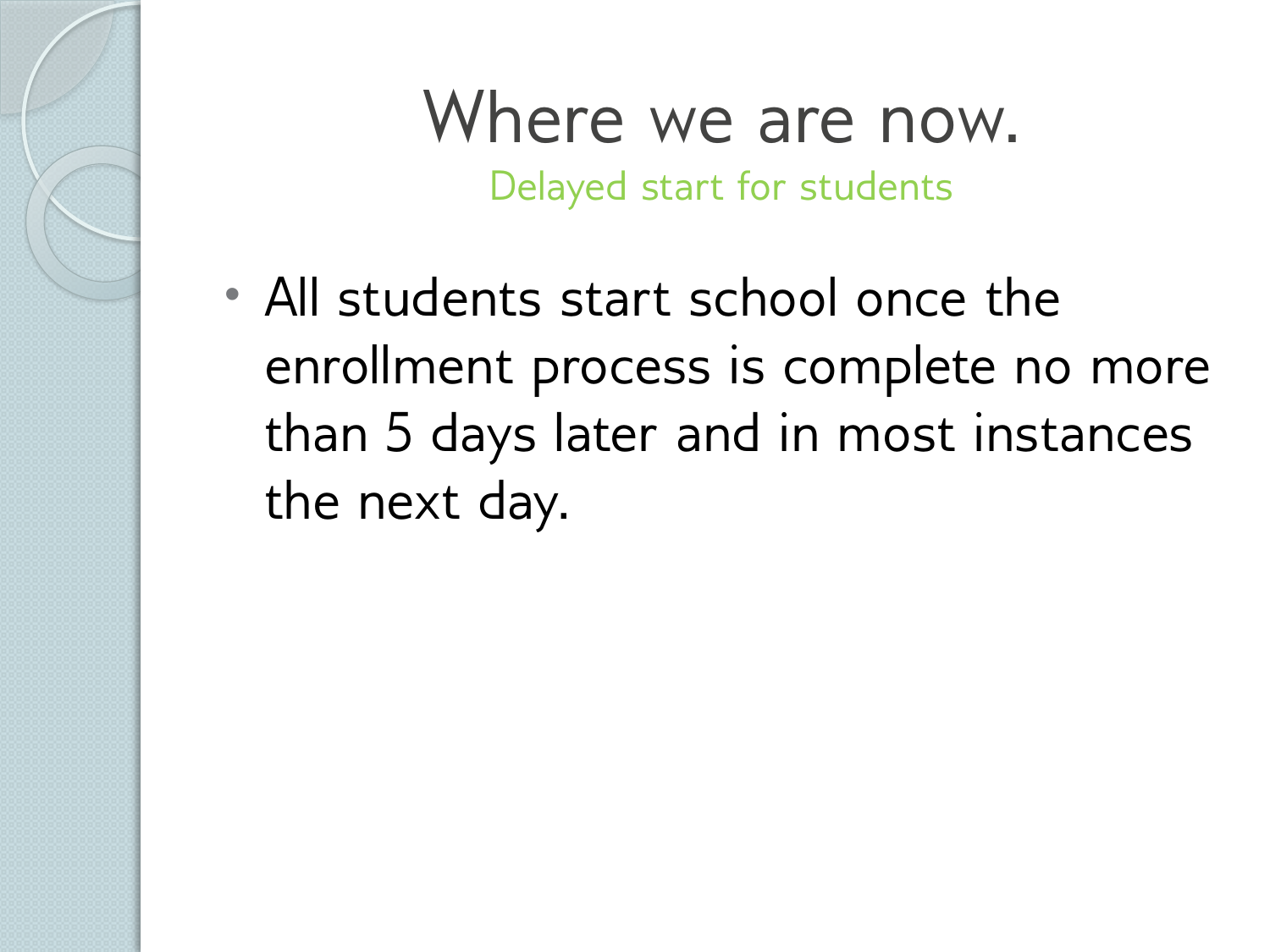

# Where we are now. Delayed start for students
All students start school once the enrollment process is complete no more than 5 days later and in most instances the next day.